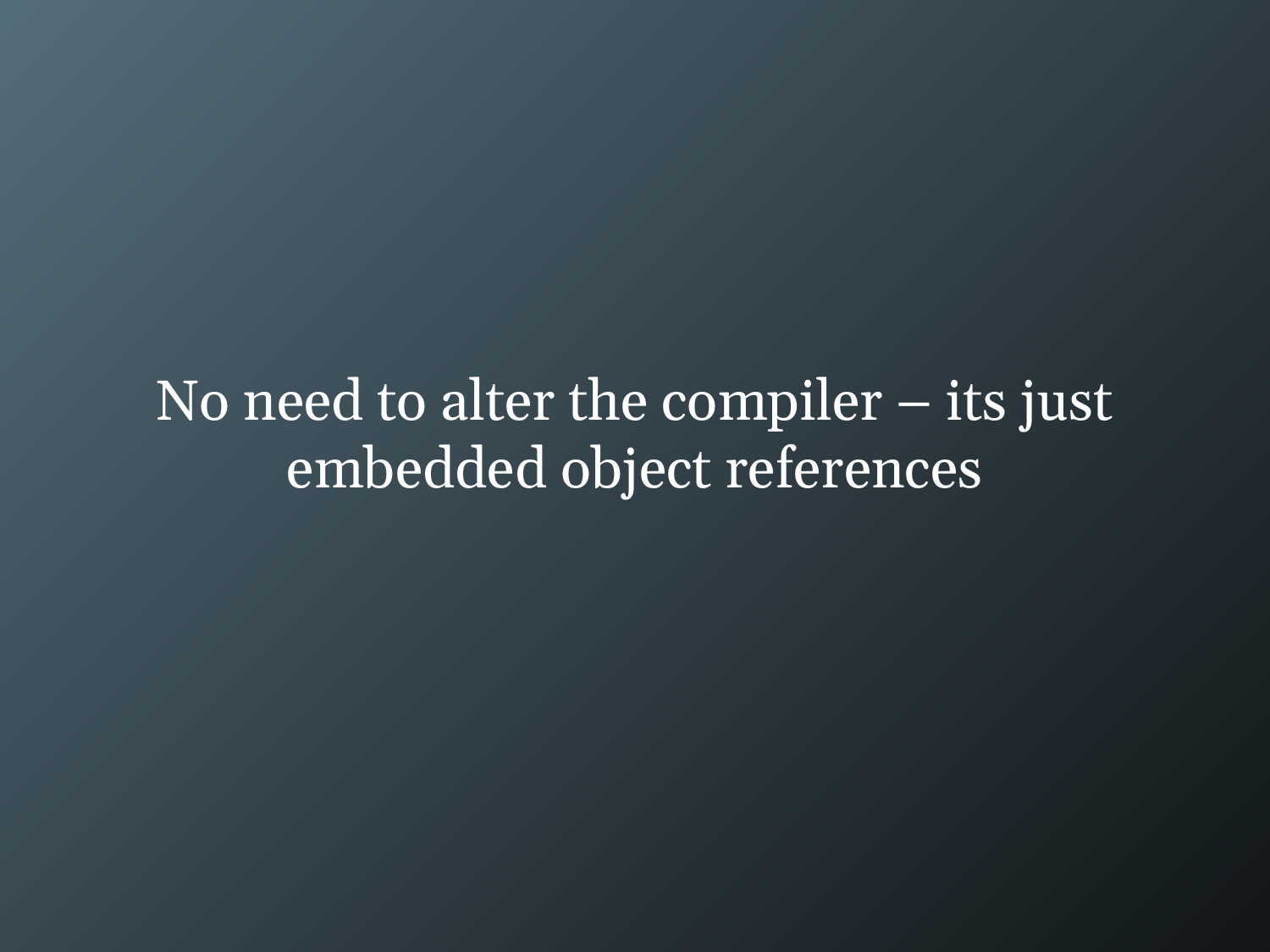

# No need to alter the compiler – its just embedded object references